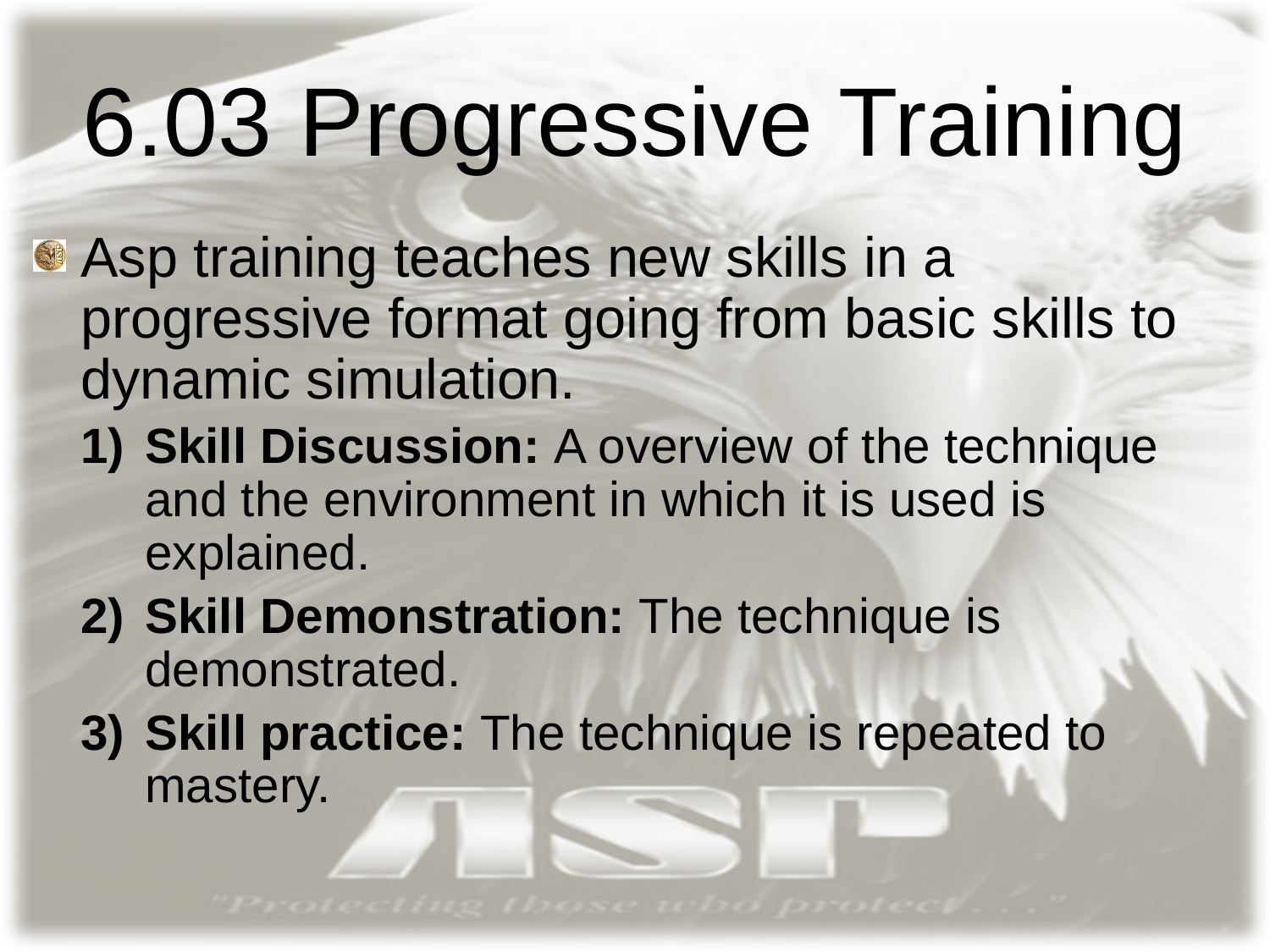

# 6.03 Progressive Training
Asp training teaches new skills in a progressive format going from basic skills to dynamic simulation.
Skill Discussion: A overview of the technique and the environment in which it is used is explained.
Skill Demonstration: The technique is demonstrated.
Skill practice: The technique is repeated to mastery.